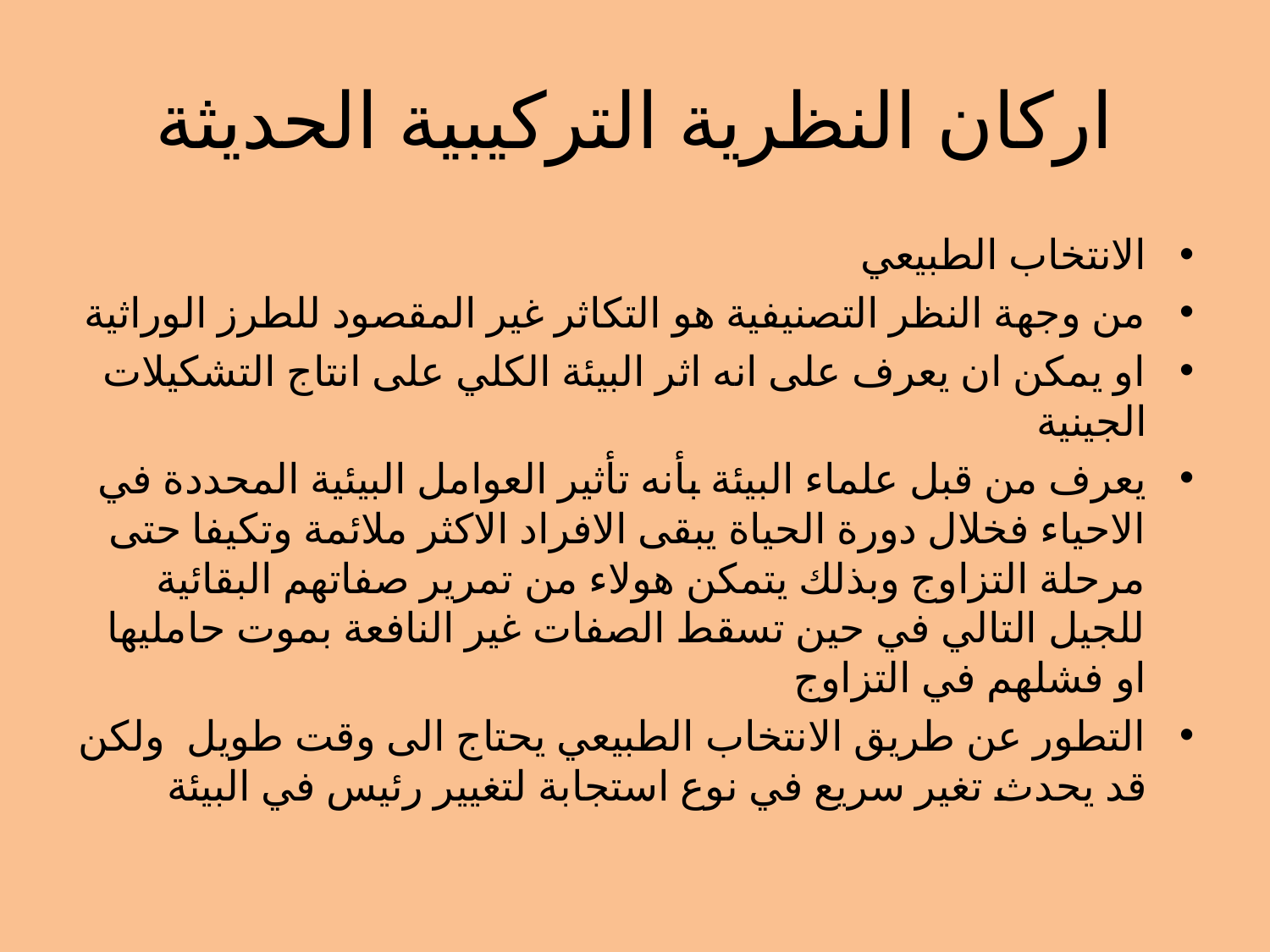

# اركان النظرية التركيبية الحديثة
الانتخاب الطبيعي
من وجهة النظر التصنيفية هو التكاثر غير المقصود للطرز الوراثية
او يمكن ان يعرف على انه اثر البيئة الكلي على انتاج التشكيلات الجينية
يعرف من قبل علماء البيئة بأنه تأثير العوامل البيئية المحددة في الاحياء فخلال دورة الحياة يبقى الافراد الاكثر ملائمة وتكيفا حتى مرحلة التزاوج وبذلك يتمكن هولاء من تمرير صفاتهم البقائية للجيل التالي في حين تسقط الصفات غير النافعة بموت حامليها او فشلهم في التزاوج
التطور عن طريق الانتخاب الطبيعي يحتاج الى وقت طويل  ولكن قد يحدث تغير سريع في نوع استجابة لتغيير رئيس في البيئة